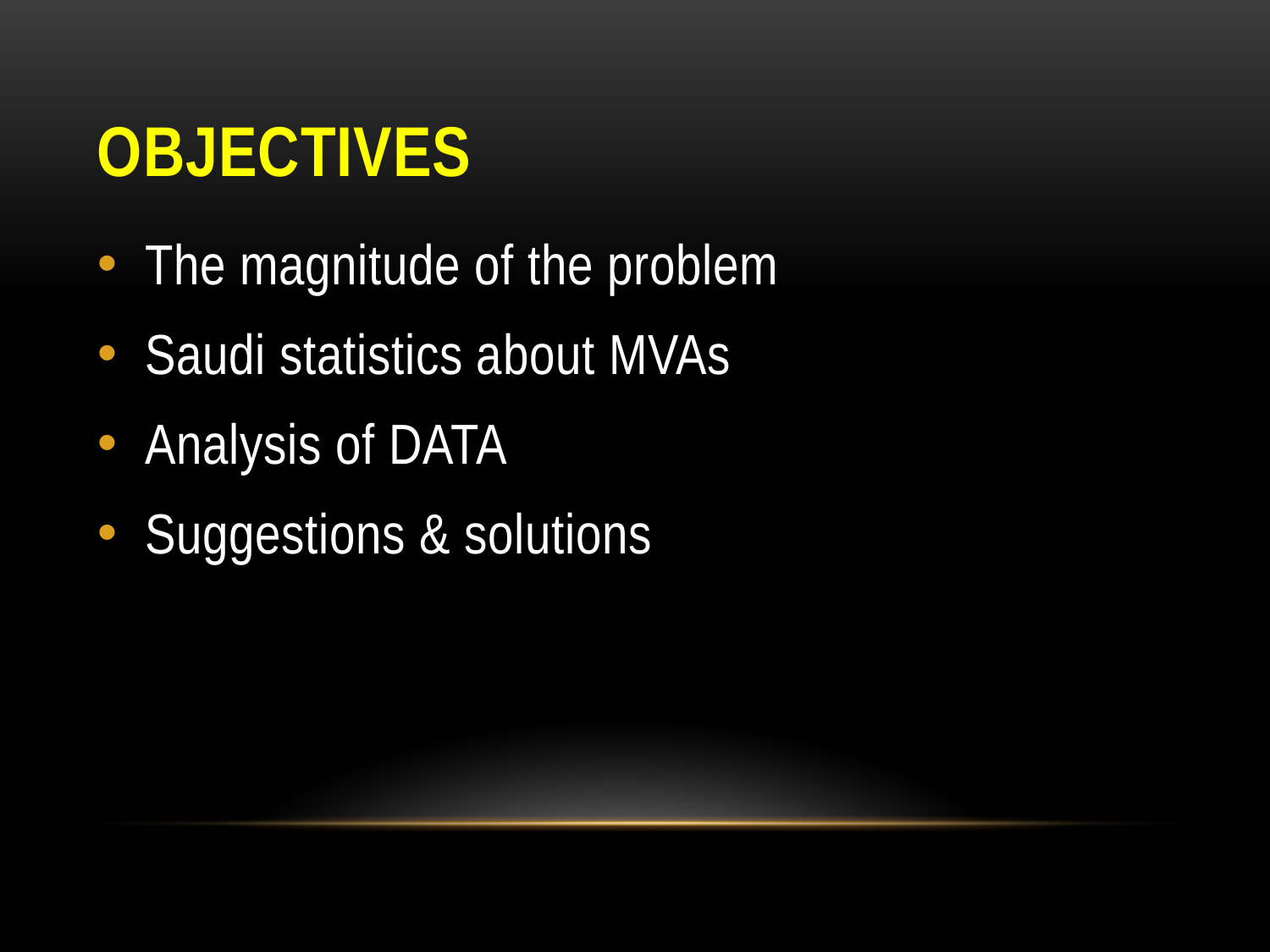

# OBJECTIVES
The magnitude of the problem
Saudi statistics about MVAs
Analysis of DATA
Suggestions & solutions